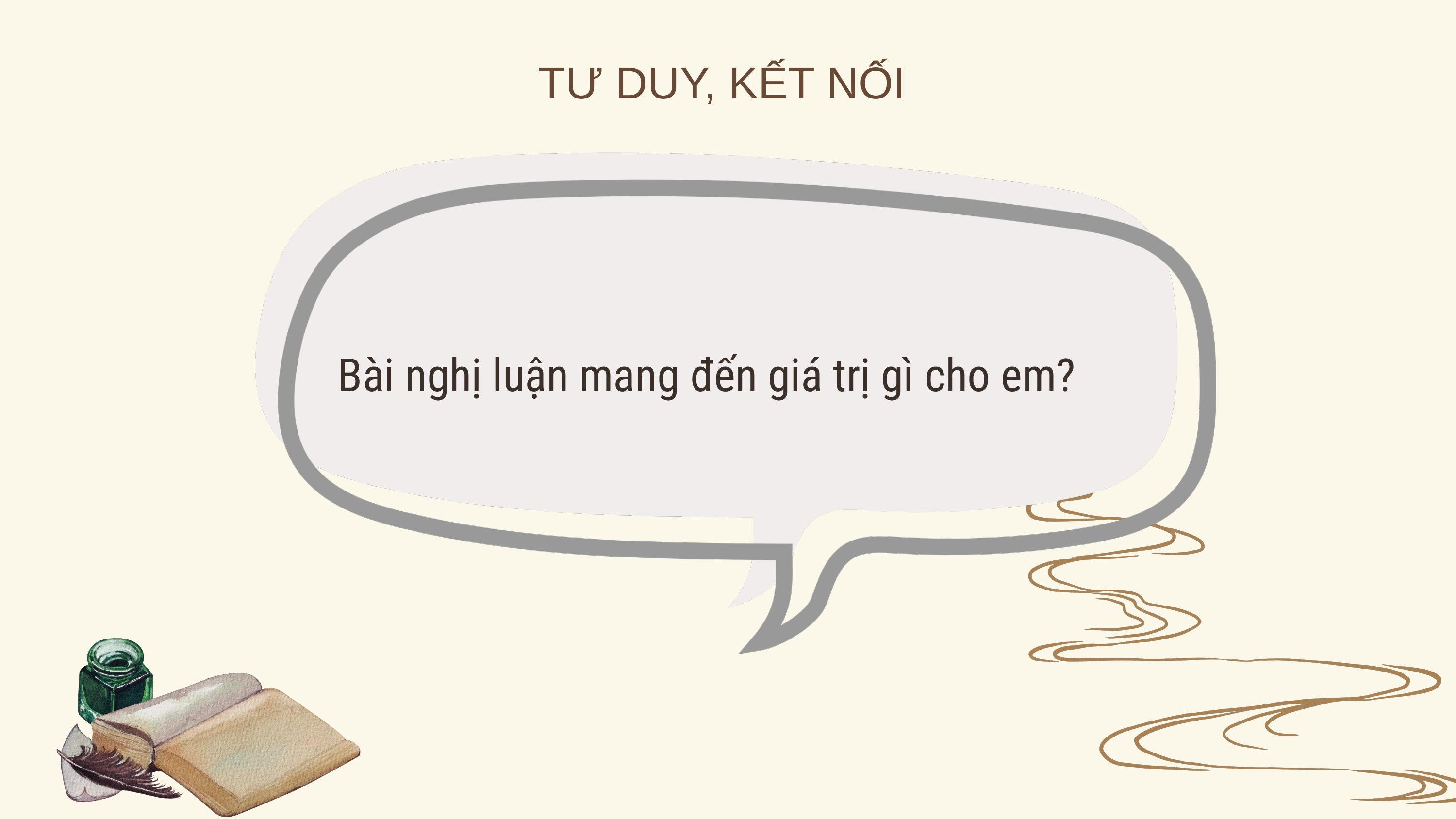

TƯ DUY, KẾT NỐI

Bài nghị luận mang đến giá trị gì cho em?